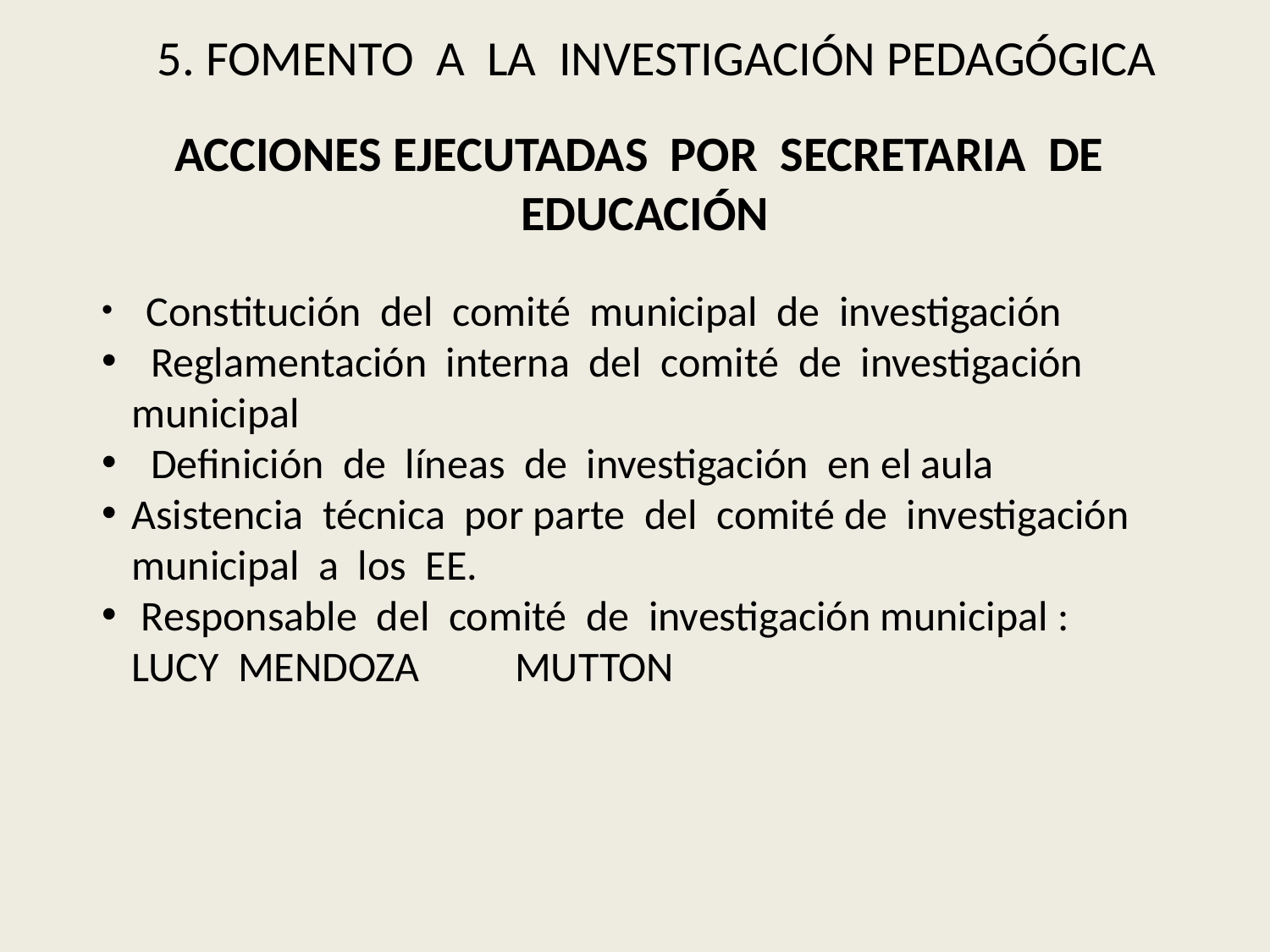

5. FOMENTO  A  LA  INVESTIGACIÓN PEDAGÓGICA
ACCIONES EJECUTADAS  POR  SECRETARIA  DE  EDUCACIÓN
  Constitución  del  comité  municipal  de  investigación
  Reglamentación  interna  del  comité  de  investigación  municipal
  Definición  de  líneas  de  investigación  en el aula
Asistencia  técnica  por parte  del  comité de  investigación municipal  a  los  EE.
 Responsable  del  comité  de  investigación municipal : LUCY  MENDOZA          MUTTON